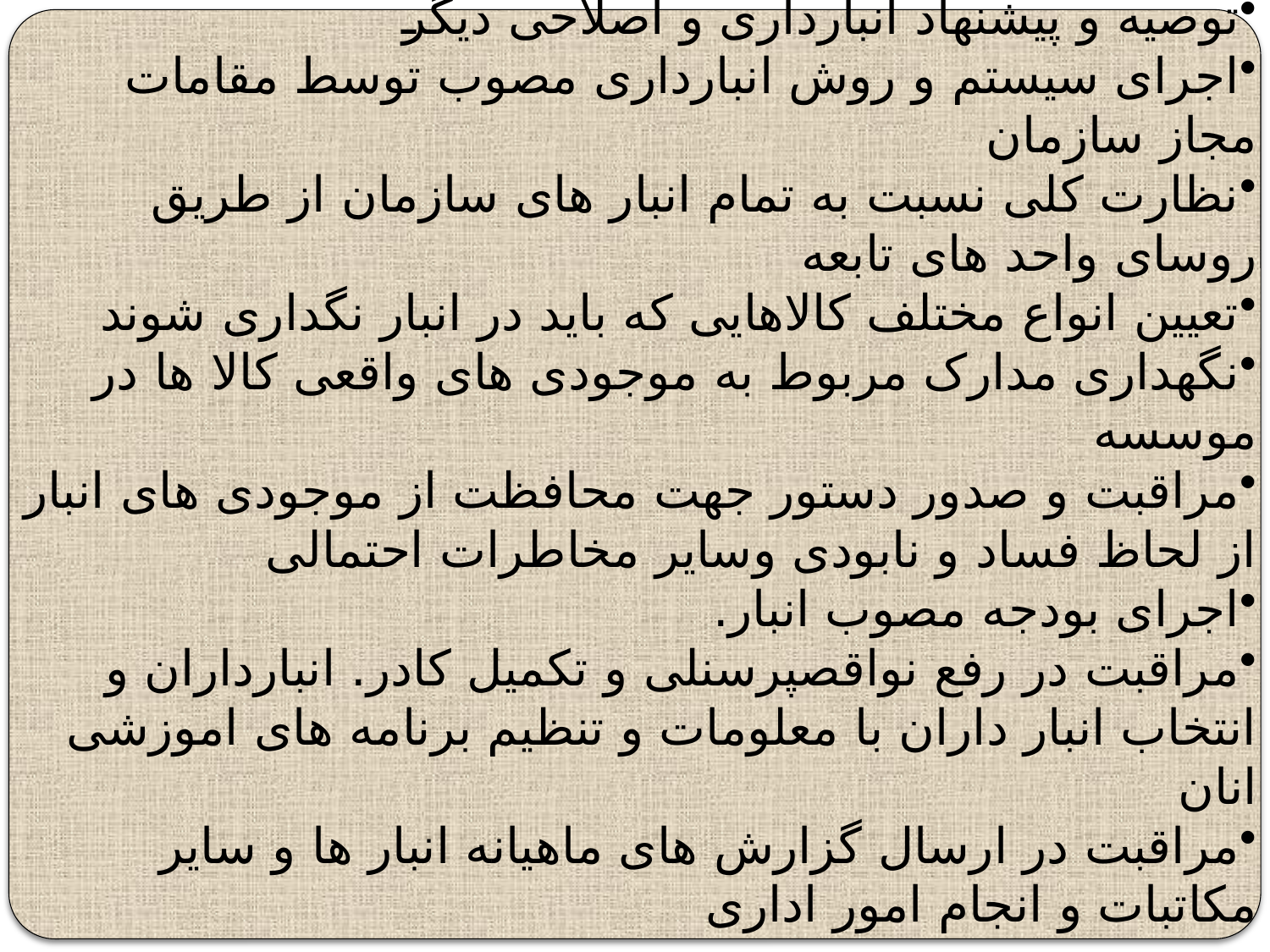

وظایف انبار دار:
توصیه و پیشنهاد انبارداری و اصلاحی دیگر
اجرای سیستم و روش انبارداری مصوب توسط مقامات مجاز سازمان
نظارت کلی نسبت به تمام انبار های سازمان از طریق روسای واحد های تابعه
تعیین انواع مختلف کالاهایی که باید در انبار نگداری شوند
نگهداری مدارک مربوط به موجودی های واقعی کالا ها در موسسه
مراقبت و صدور دستور جهت محافظت از موجودی های انبار از لحاظ فساد و نابودی وسایر مخاطرات احتمالی
اجرای بودجه مصوب انبار.
مراقبت در رفع نواقصپرسنلی و تکمیل کادر. انبارداران و انتخاب انبار داران با معلومات و تنظیم برنامه های اموزشی انان
مراقبت در ارسال گزارش های ماهیانه انبار ها و سایر مکاتبات و انجام امور اداری